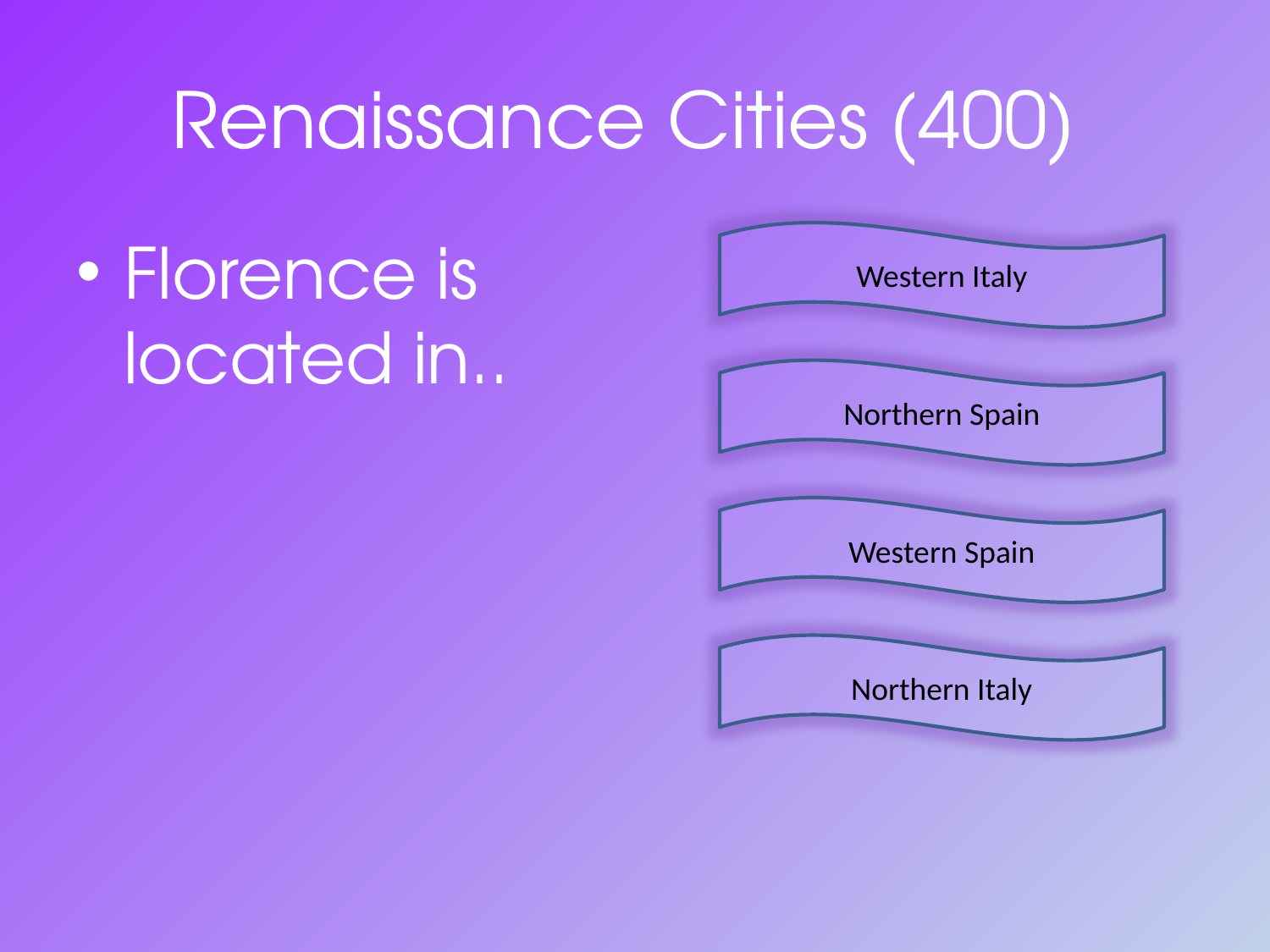

# Renaissance Cities (400)
Florence is located in..
Western Italy
Northern Spain
Western Spain
Northern Italy